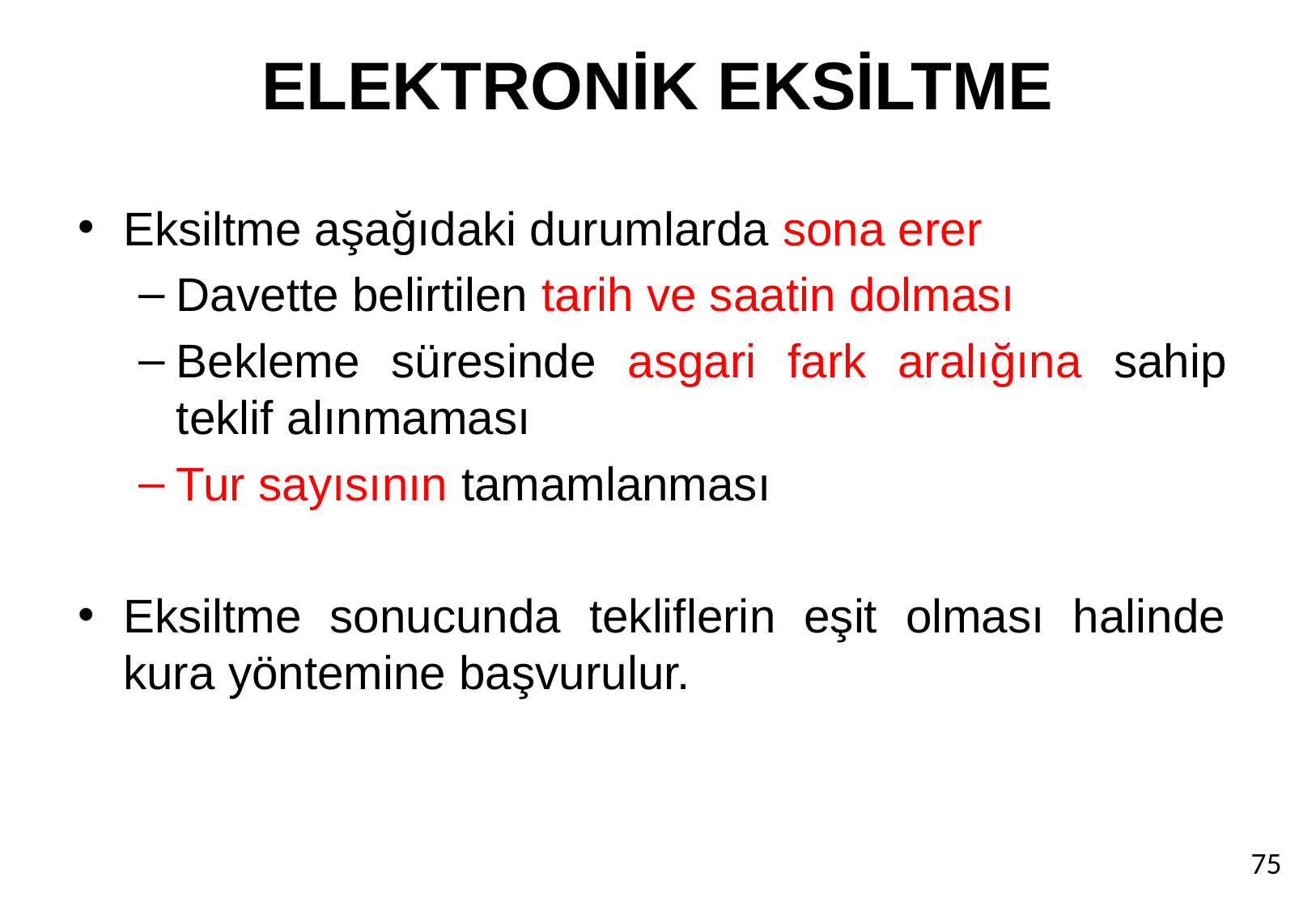

# ELEKTRONİK EKSİLTME
Eksiltme aşağıdaki durumlarda sona erer
Davette belirtilen tarih ve saatin dolması
Bekleme süresinde asgari fark aralığına sahip teklif alınmaması
Tur sayısının tamamlanması

Eksiltme sonucunda tekliflerin eşit olması halinde kura yöntemine başvurulur.

75